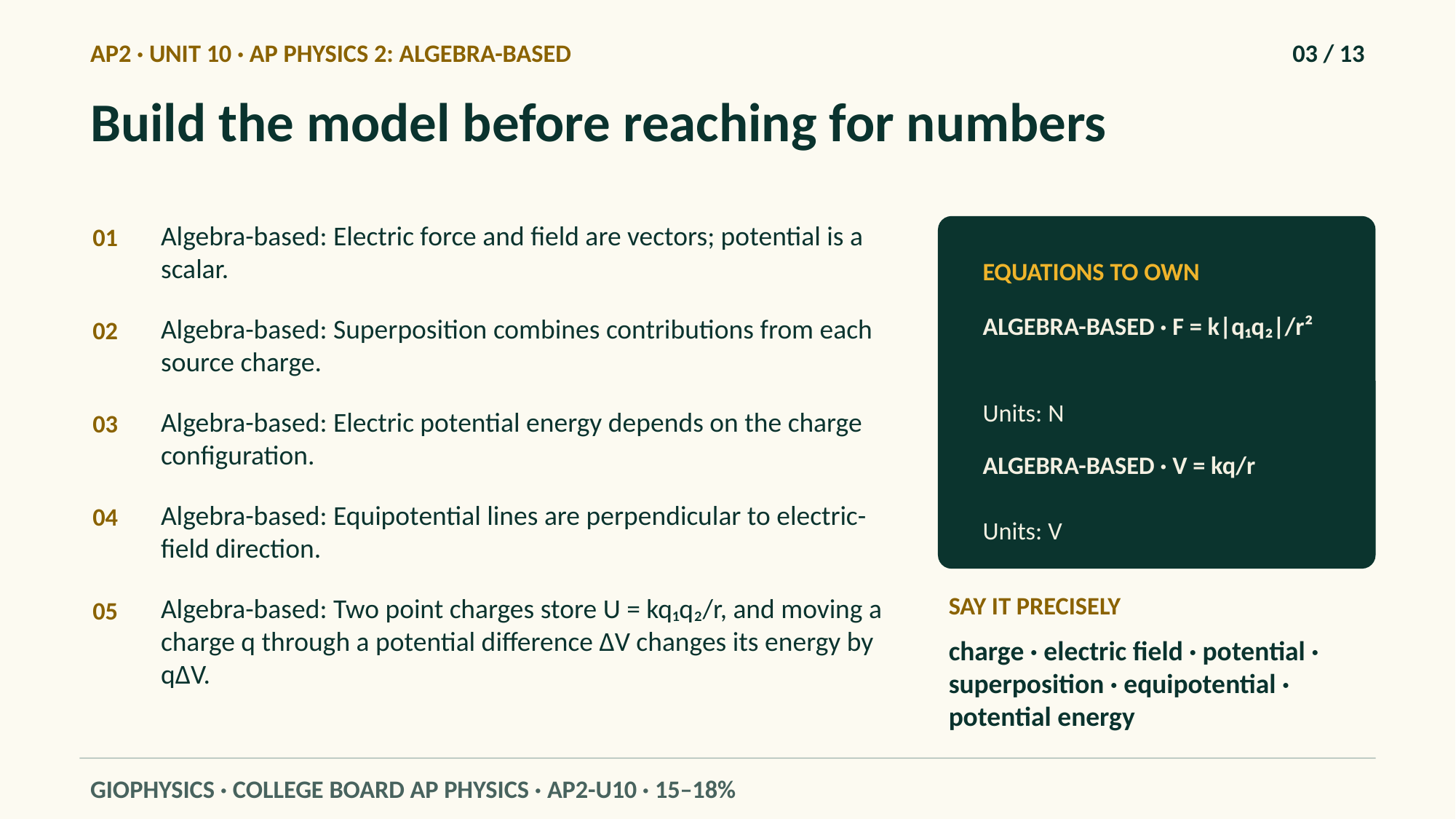

AP2 · UNIT 10 · AP PHYSICS 2: ALGEBRA-BASED
03 / 13
Build the model before reaching for numbers
Algebra-based: Electric force and field are vectors; potential is a scalar.
01

EQUATIONS TO OWN
ALGEBRA-BASED · F = k|q₁q₂|/r²
Algebra-based: Superposition combines contributions from each source charge.
02
Units: N
Algebra-based: Electric potential energy depends on the charge configuration.
03
ALGEBRA-BASED · V = kq/r
Algebra-based: Equipotential lines are perpendicular to electric-field direction.
04
Units: V
SAY IT PRECISELY
Algebra-based: Two point charges store U = kq₁q₂/r, and moving a charge q through a potential difference ΔV changes its energy by qΔV.
05
charge · electric field · potential · superposition · equipotential · potential energy

GIOPHYSICS · COLLEGE BOARD AP PHYSICS · AP2-U10 · 15–18%